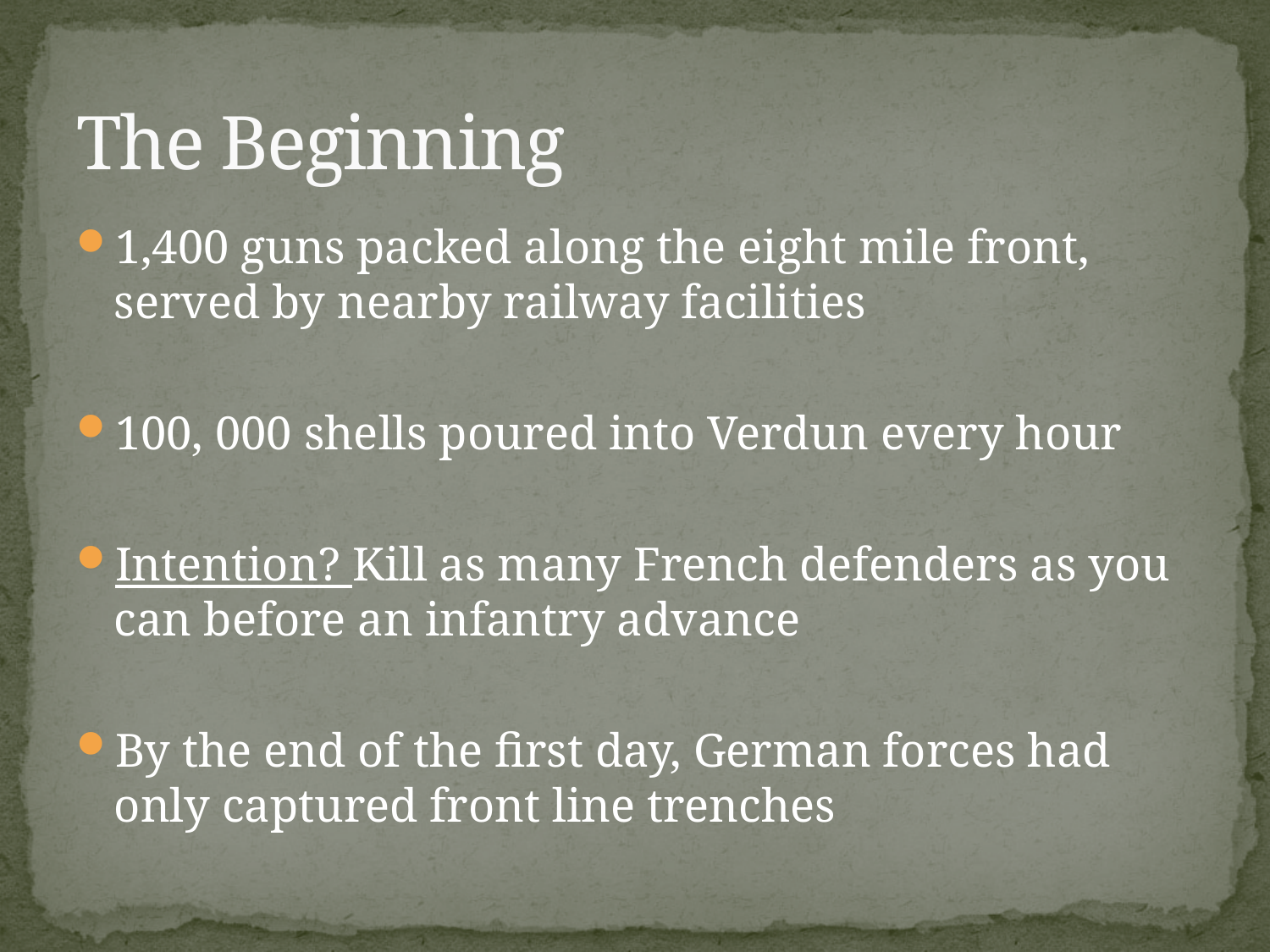

# The Beginning
1,400 guns packed along the eight mile front, served by nearby railway facilities

100, 000 shells poured into Verdun every hour

Intention? Kill as many French defenders as you can before an infantry advance

By the end of the first day, German forces had only captured front line trenches